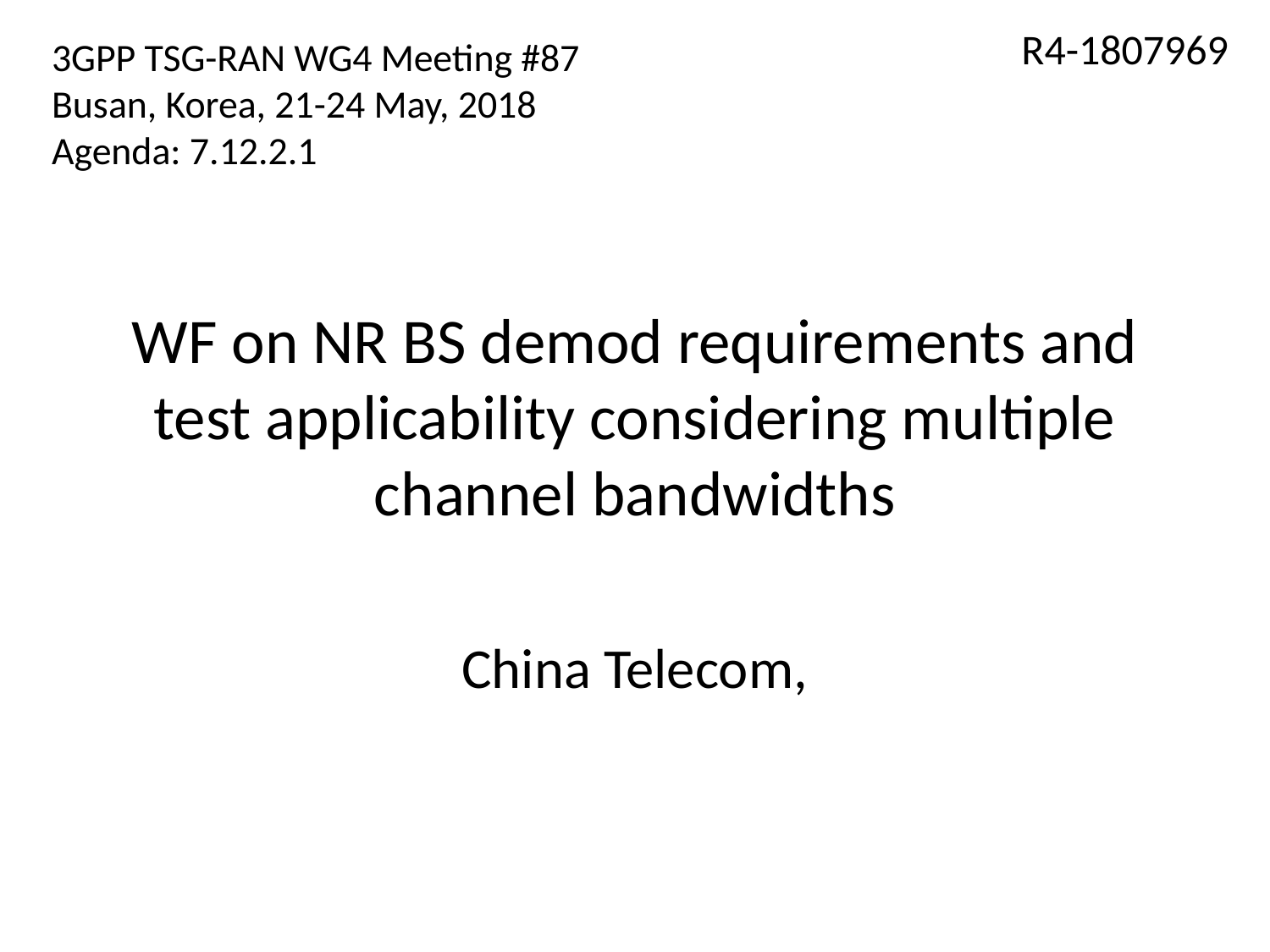

R4-1807969
3GPP TSG-RAN WG4 Meeting #87
Busan, Korea, 21-24 May, 2018
Agenda: 7.12.2.1
# WF on NR BS demod requirements and test applicability considering multiple channel bandwidths
China Telecom,